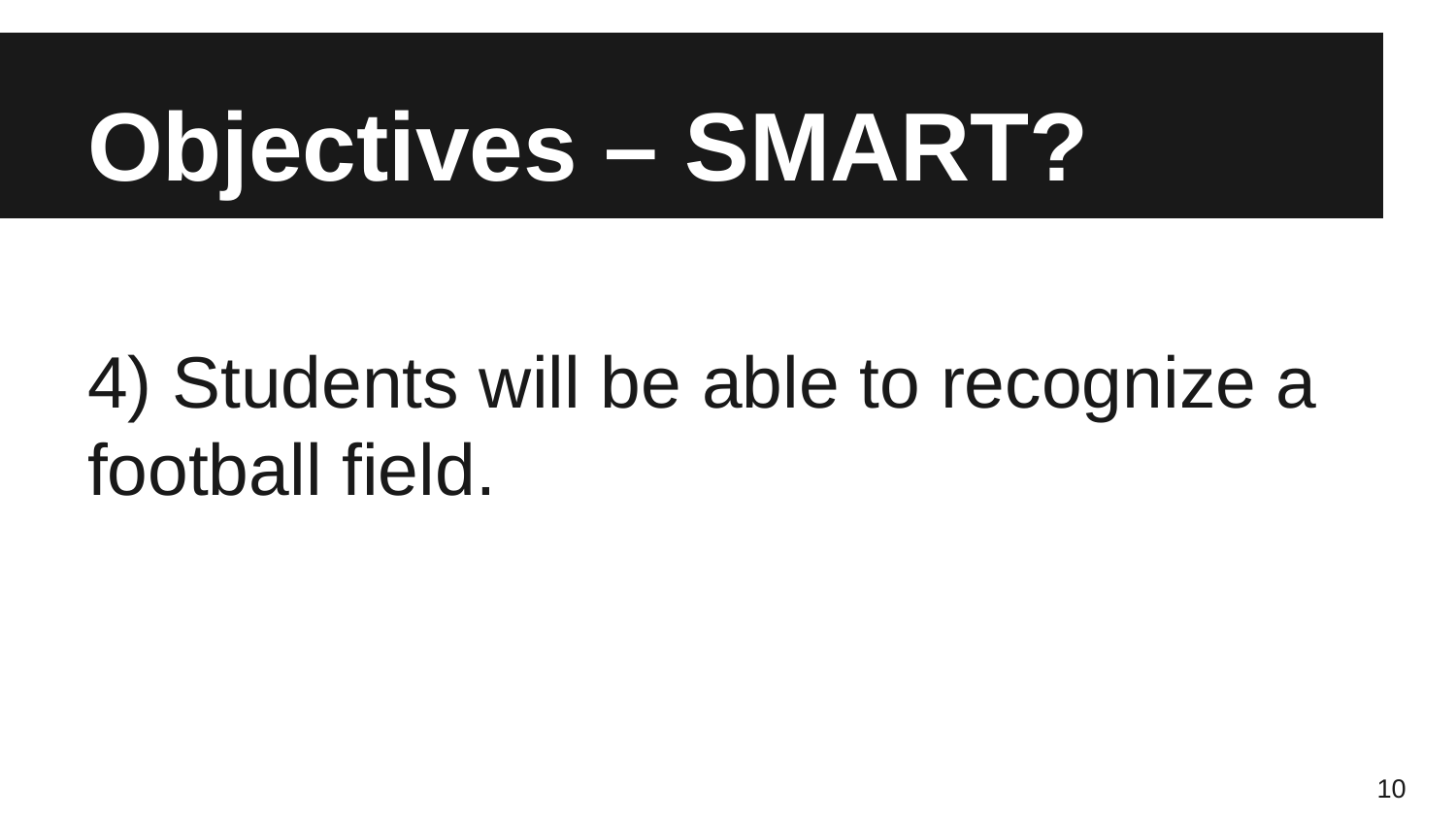

# Objectives – SMART?
4) Students will be able to recognize a football field.

10